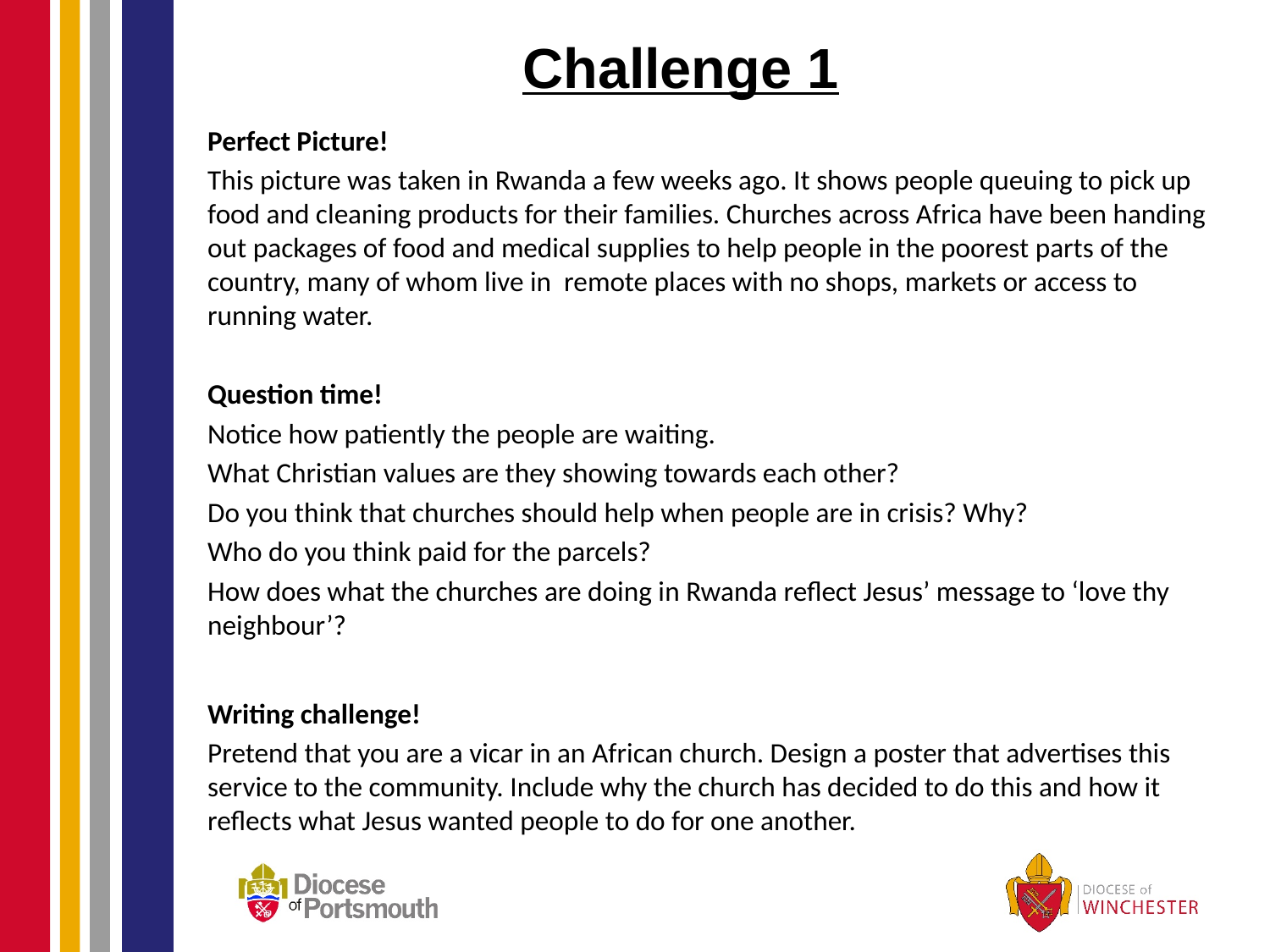

# Challenge 1
Perfect Picture!
This picture was taken in Rwanda a few weeks ago. It shows people queuing to pick up food and cleaning products for their families. Churches across Africa have been handing out packages of food and medical supplies to help people in the poorest parts of the country, many of whom live in  remote places with no shops, markets or access to running water.

Question time!
Notice how patiently the people are waiting.
What Christian values are they showing towards each other?
Do you think that churches should help when people are in crisis? Why?
Who do you think paid for the parcels?
How does what the churches are doing in Rwanda reflect Jesus’ message to ‘love thy neighbour’?

Writing challenge!
Pretend that you are a vicar in an African church. Design a poster that advertises this service to the community. Include why the church has decided to do this and how it reflects what Jesus wanted people to do for one another.